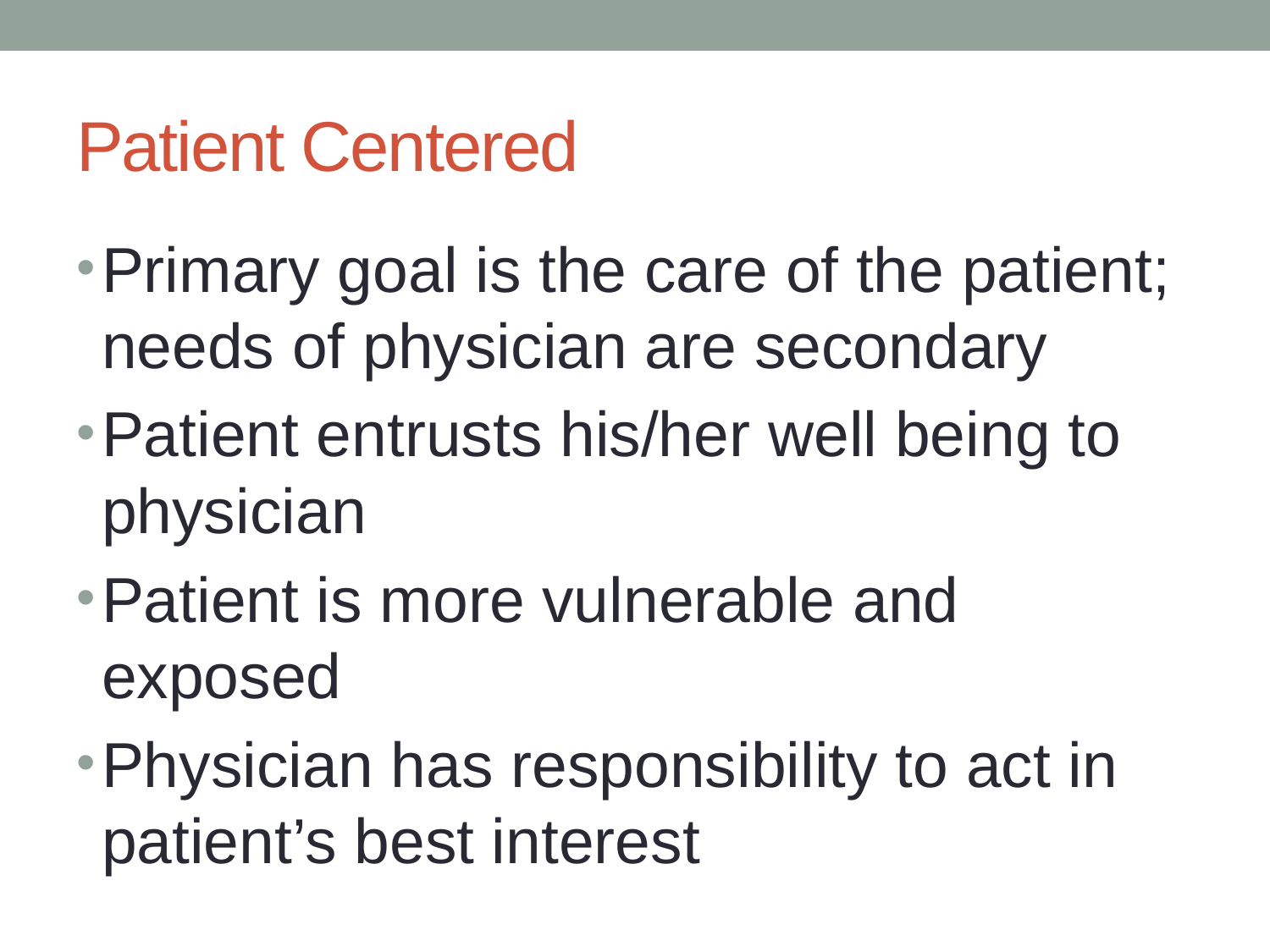

# Patient Centered
Primary goal is the care of the patient; needs of physician are secondary
Patient entrusts his/her well being to physician
Patient is more vulnerable and exposed
Physician has responsibility to act in patient’s best interest